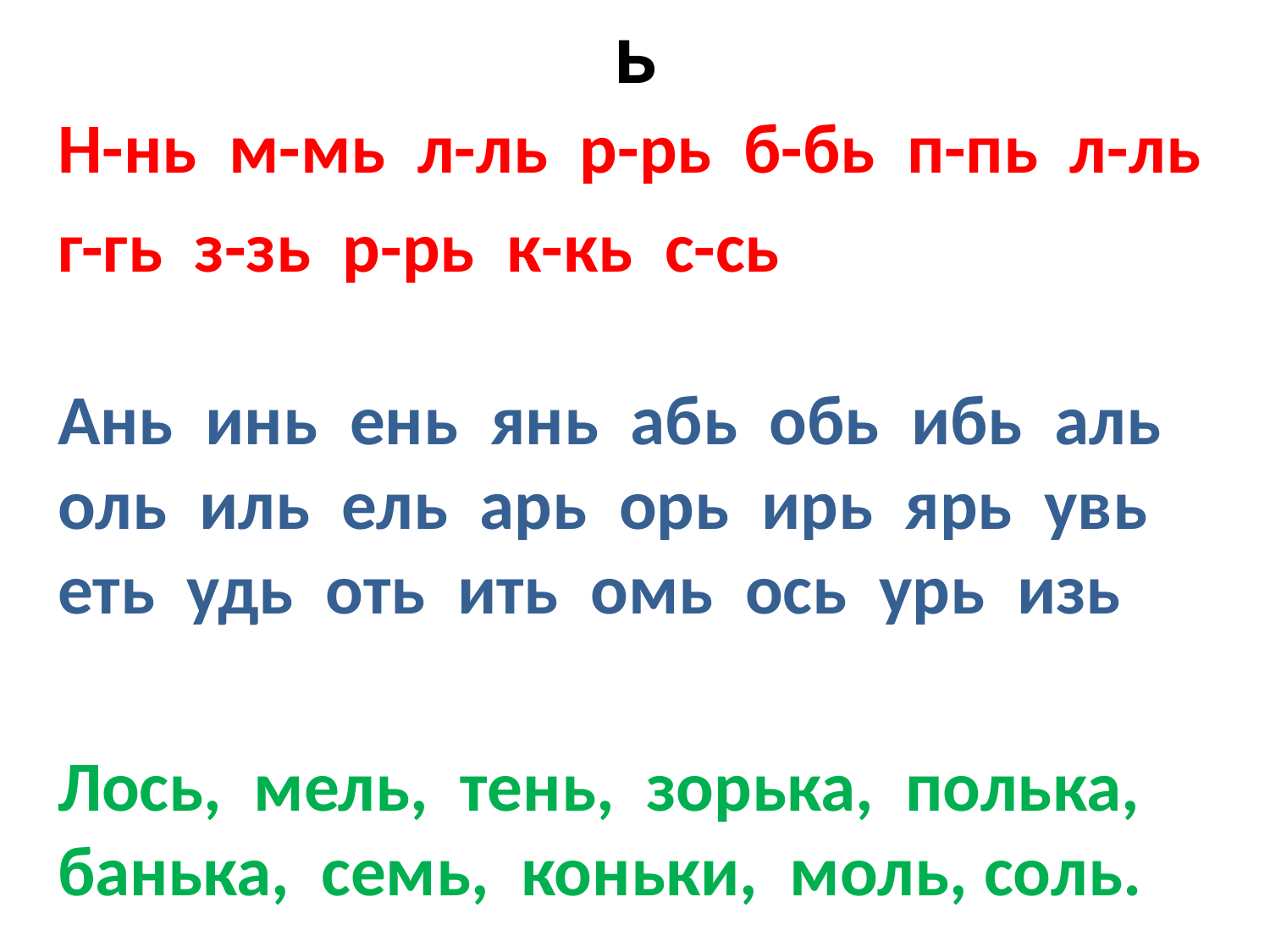

# ь
Н-нь  м-мь  л-ль  р-рь  б-бь  п-пь  л-ль
г-гь  з-зь  р-рь  к-кь  с-сь

Ань  инь  ень  янь  абь  обь  ибь  аль  оль  иль  ель  арь  орь  ирь  ярь  увь  еть  удь  оть  ить  омь  ось  урь  изь

Лось,  мель,  тень,  зорька,  полька,  банька,  семь,  коньки,  моль, соль.